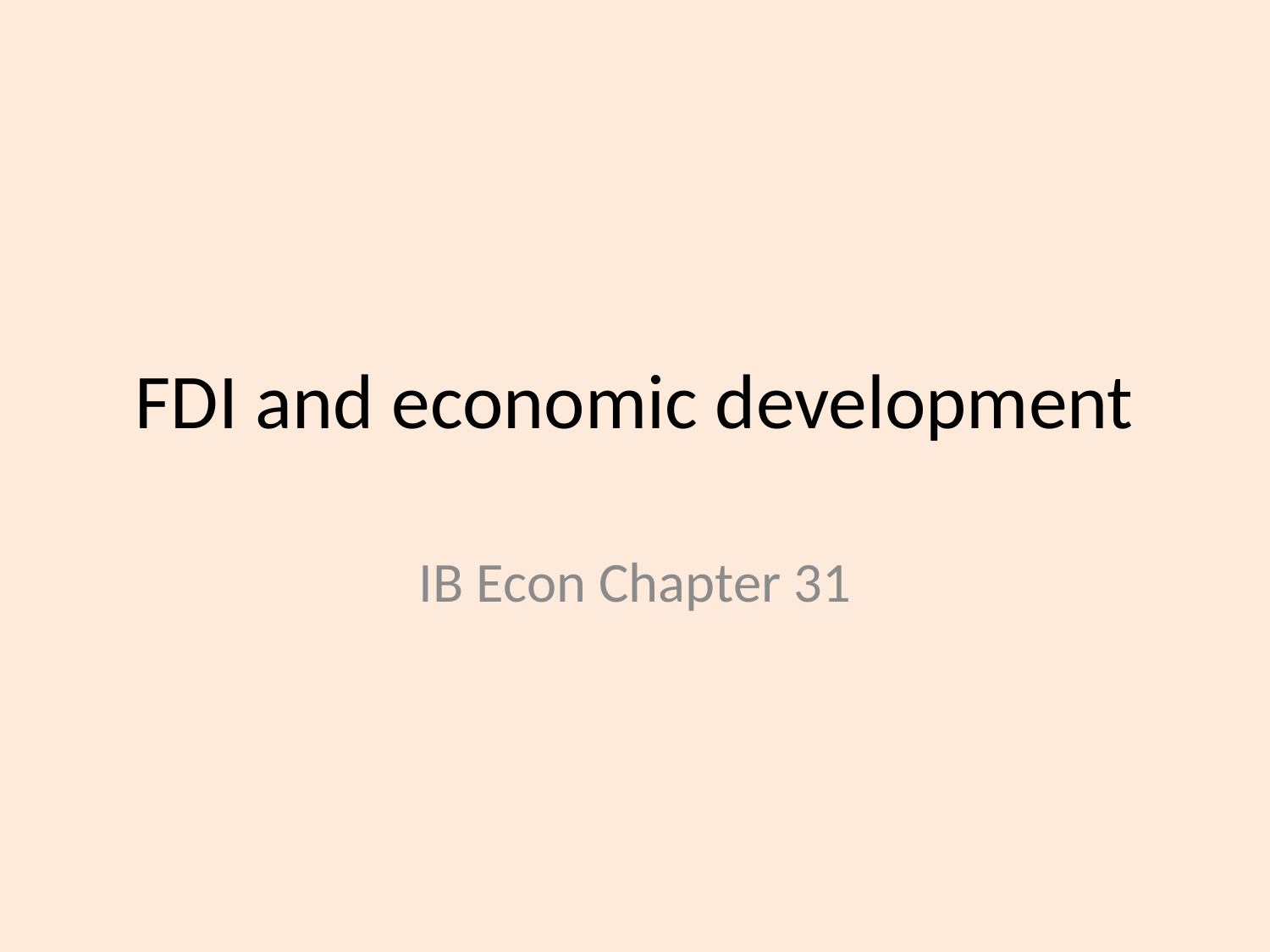

# FDI and economic development
IB Econ Chapter 31